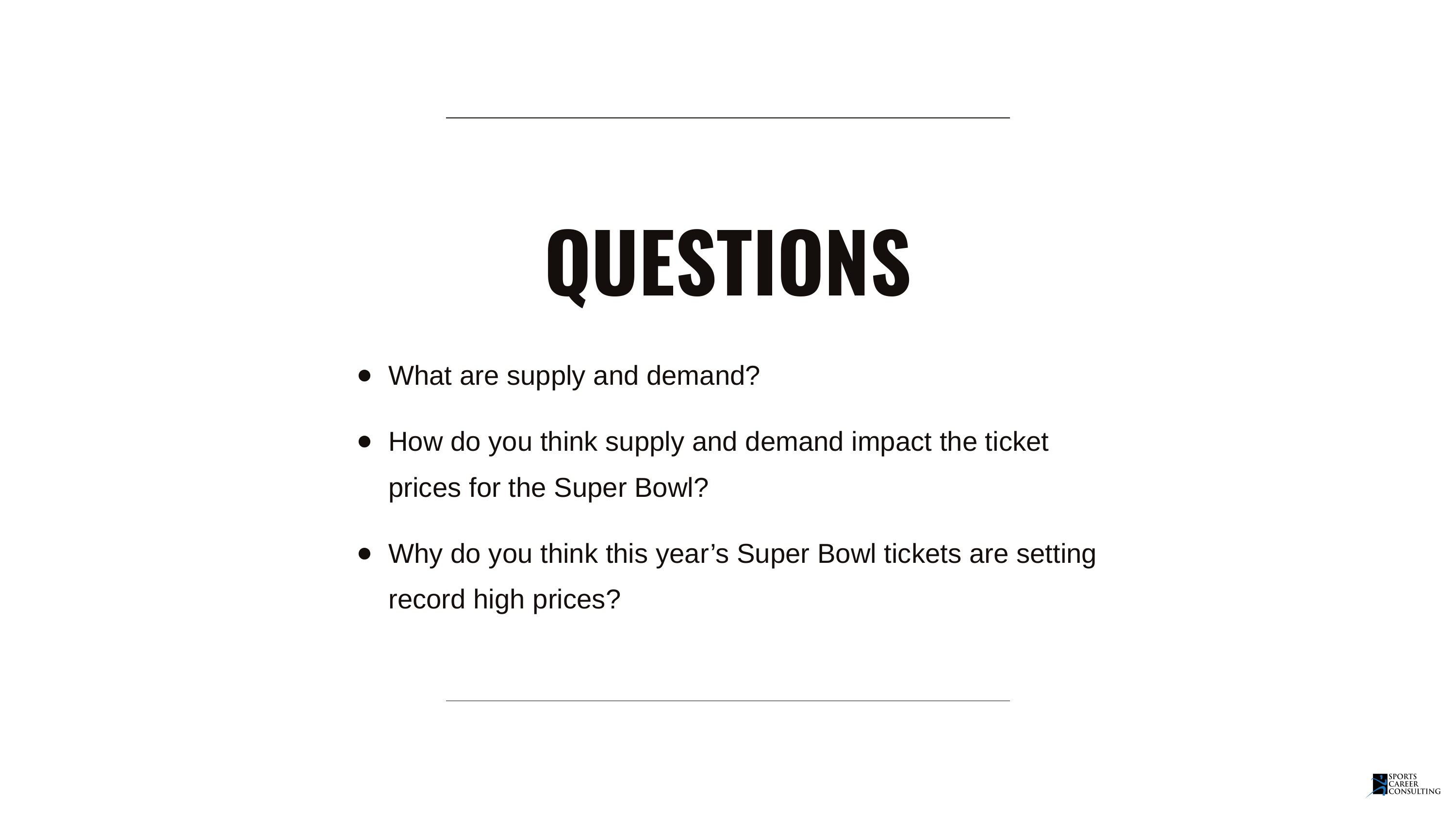

QUESTIONS
What are supply and demand?
How do you think supply and demand impact the ticket prices for the Super Bowl?
Why do you think this year’s Super Bowl tickets are setting record high prices?